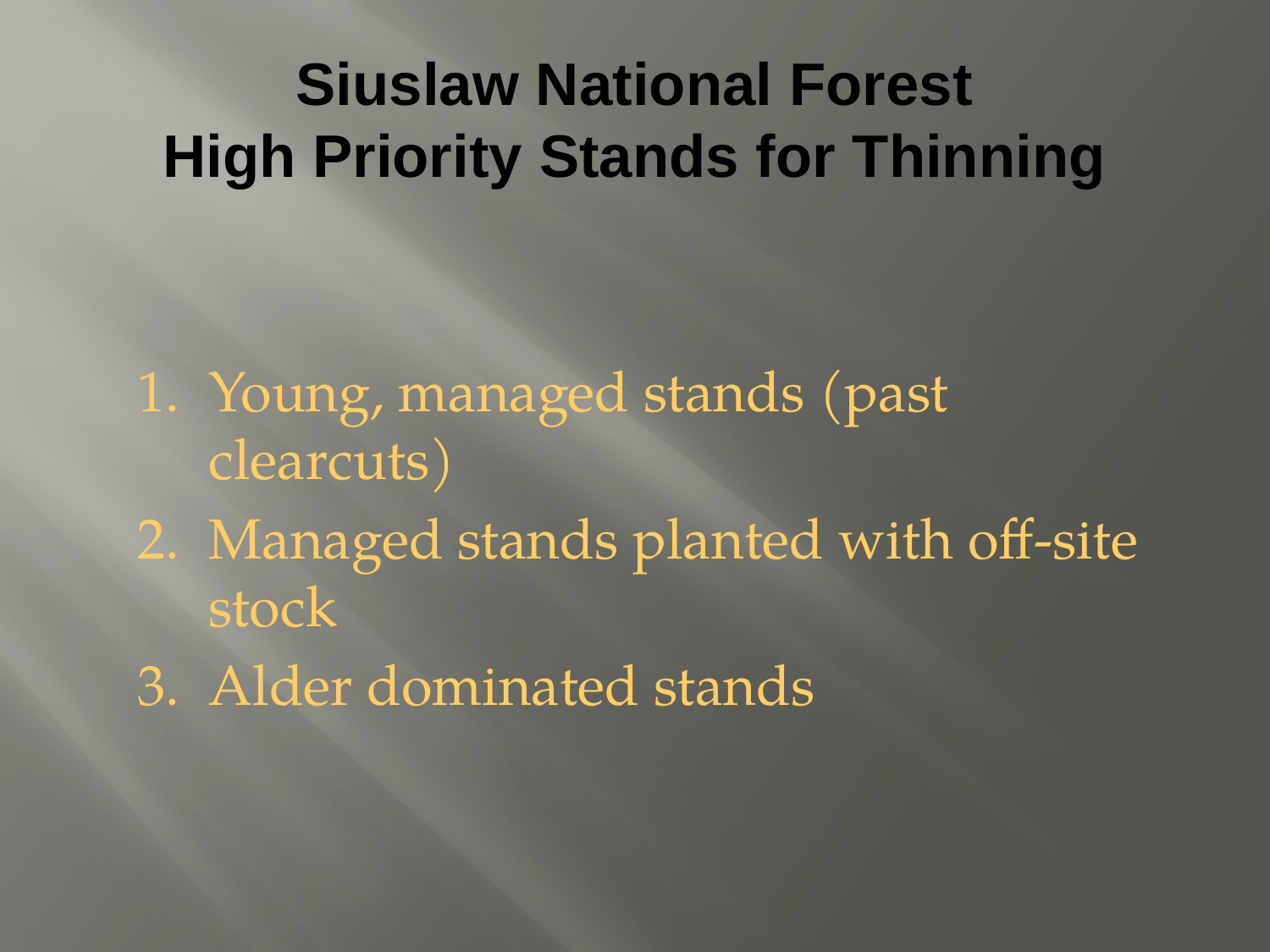

# Siuslaw National Forest High Priority Stands for Thinning
Young, managed stands (past clearcuts)
Managed stands planted with off-site stock
Alder dominated stands